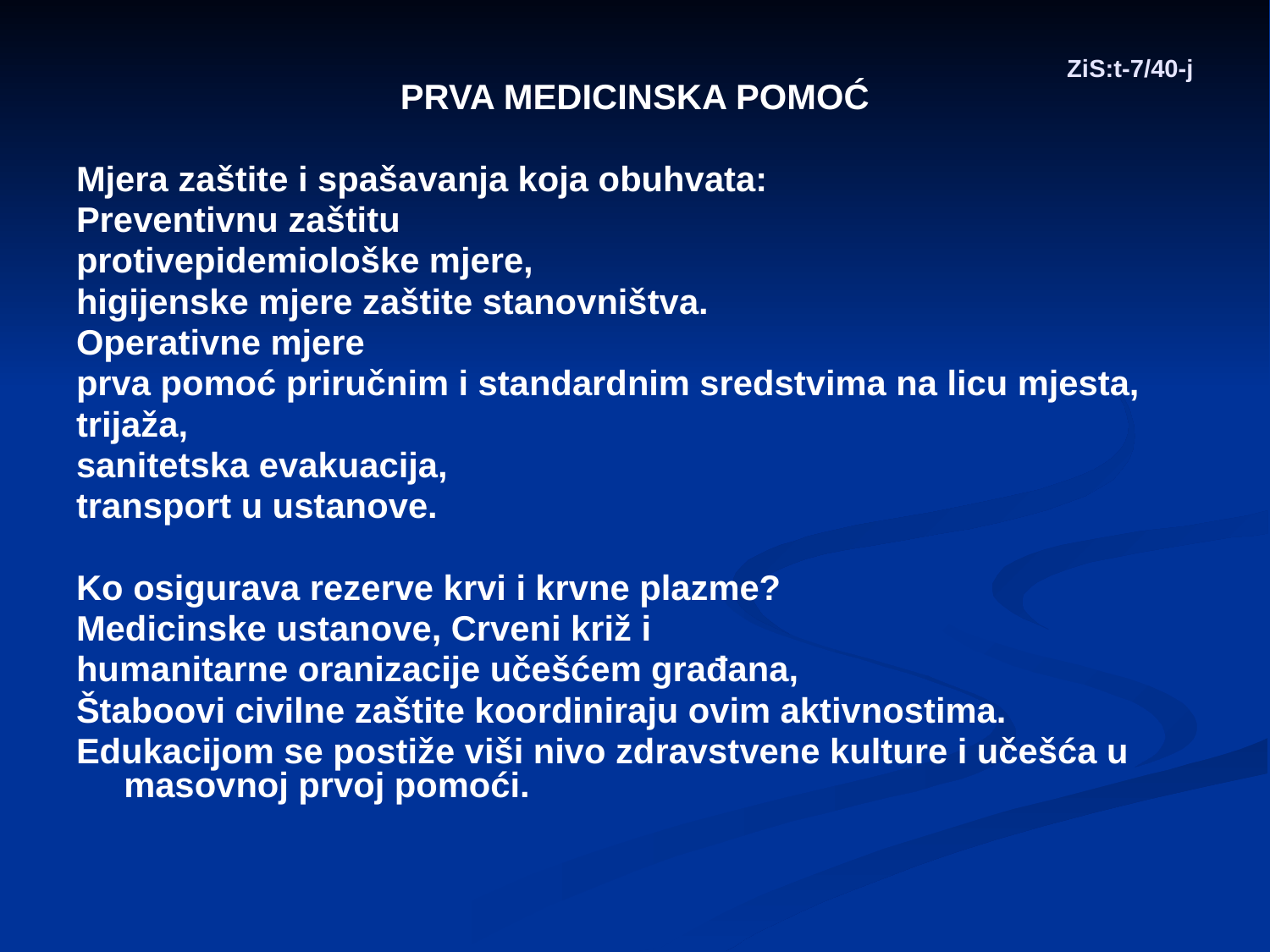

# ZiS:t-7/40-j
PRVA MEDICINSKA POMOĆ

Mjera zaštite i spašavanja koja obuhvata:
Preventivnu zaštitu
protivepidemiološke mjere,
higijenske mjere zaštite stanovništva.
Operativne mjere
prva pomoć priručnim i standardnim sredstvima na licu mjesta,
trijaža,
sanitetska evakuacija,
transport u ustanove.

Ko osigurava rezerve krvi i krvne plazme?
Medicinske ustanove, Crveni križ i
humanitarne oranizacije učešćem građana,
Štaboovi civilne zaštite koordiniraju ovim aktivnostima.
Edukacijom se postiže viši nivo zdravstvene kulture i učešća u masovnoj prvoj pomoći.